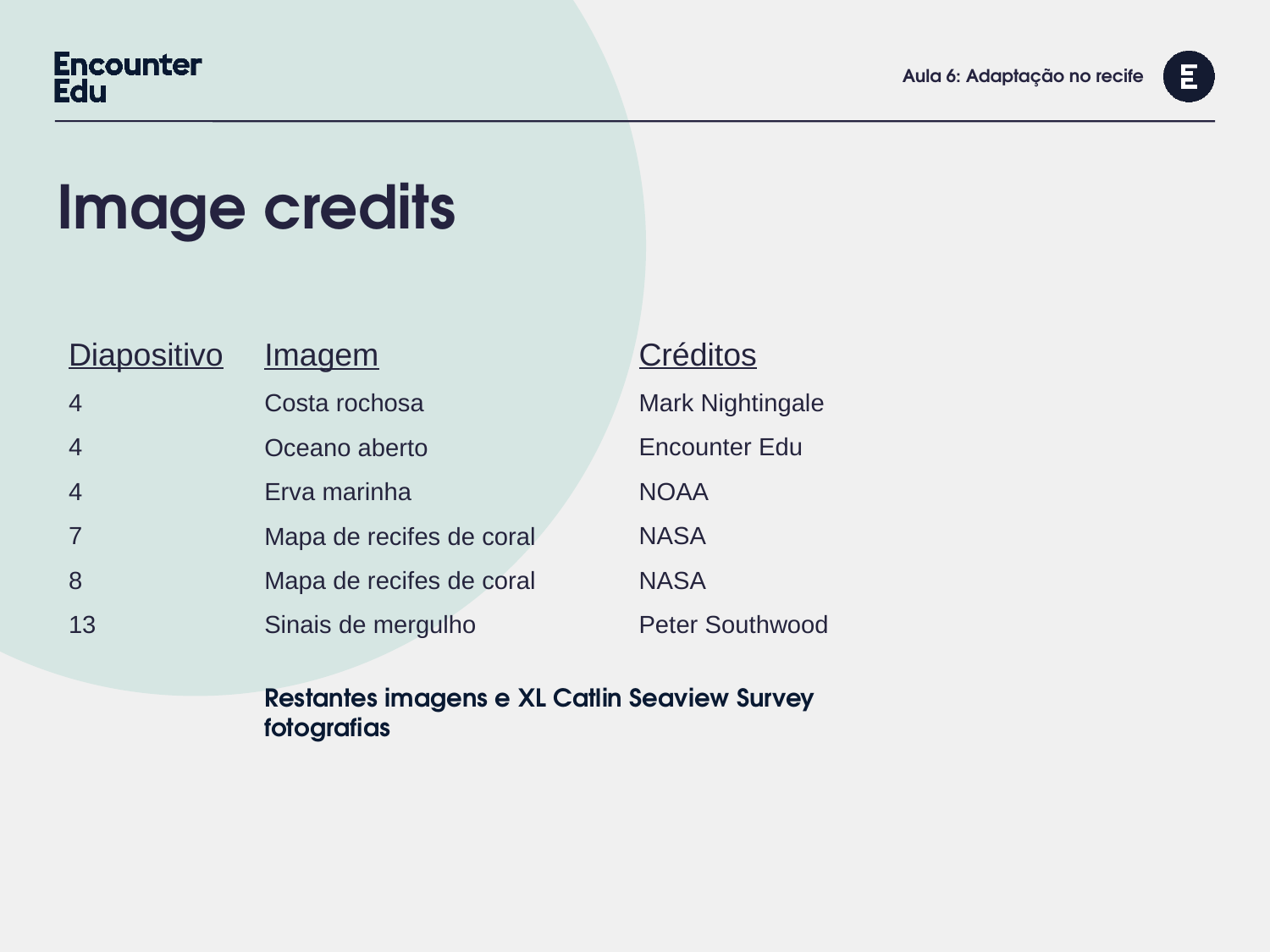

# Aula 6: Adaptação no recife
Diapositivo
4
4
4
7
8
13
Créditos
Mark Nightingale
Encounter Edu
NOAA
NASA
NASA
Peter Southwood
Imagem
Costa rochosa
Oceano aberto
Erva marinha
Mapa de recifes de coral
Mapa de recifes de coral
Sinais de mergulho
Restantes imagens e 	XL Catlin Seaview Survey
fotografias